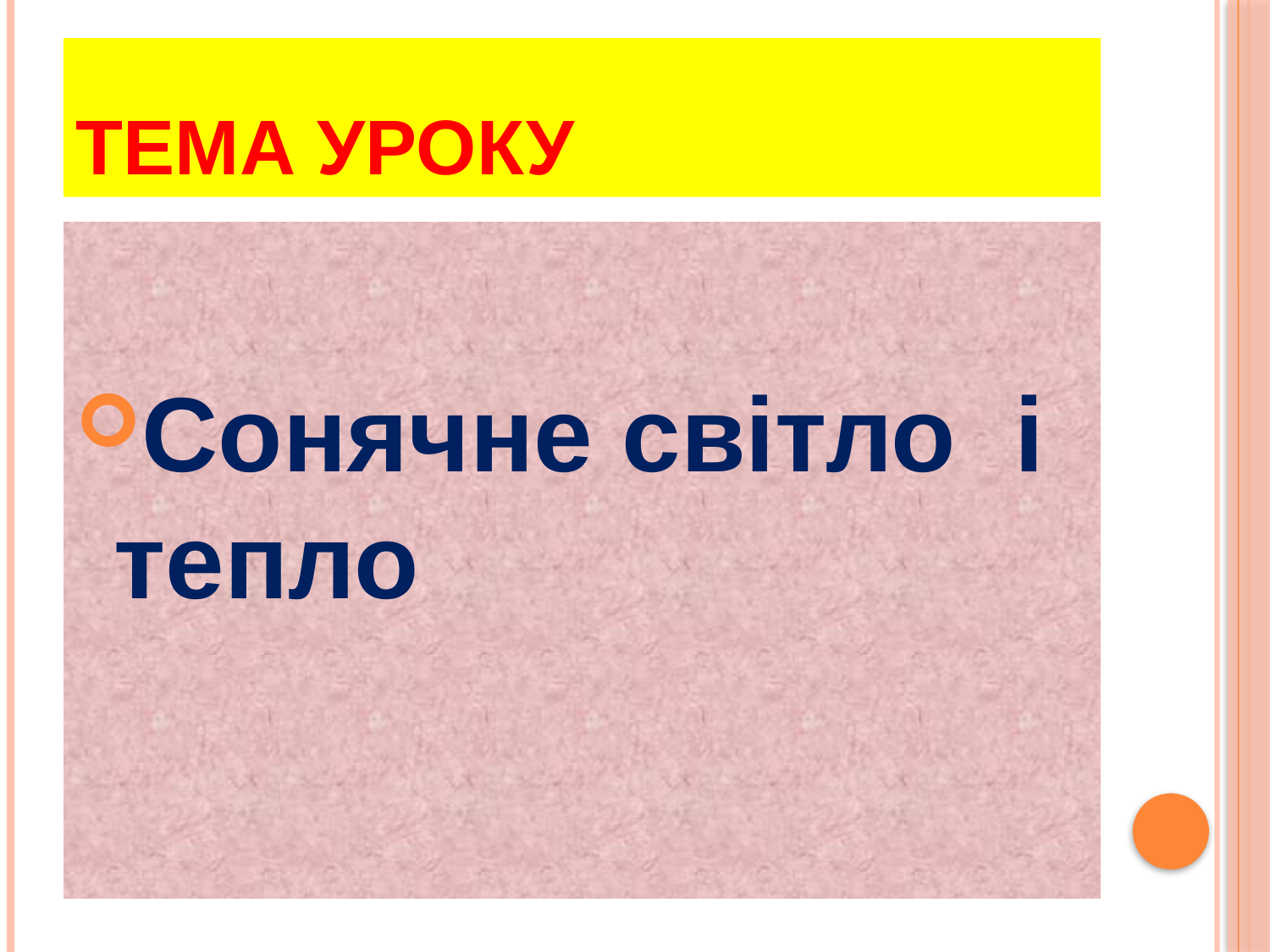

# Тема уроку

Сонячне світло  і  тепло